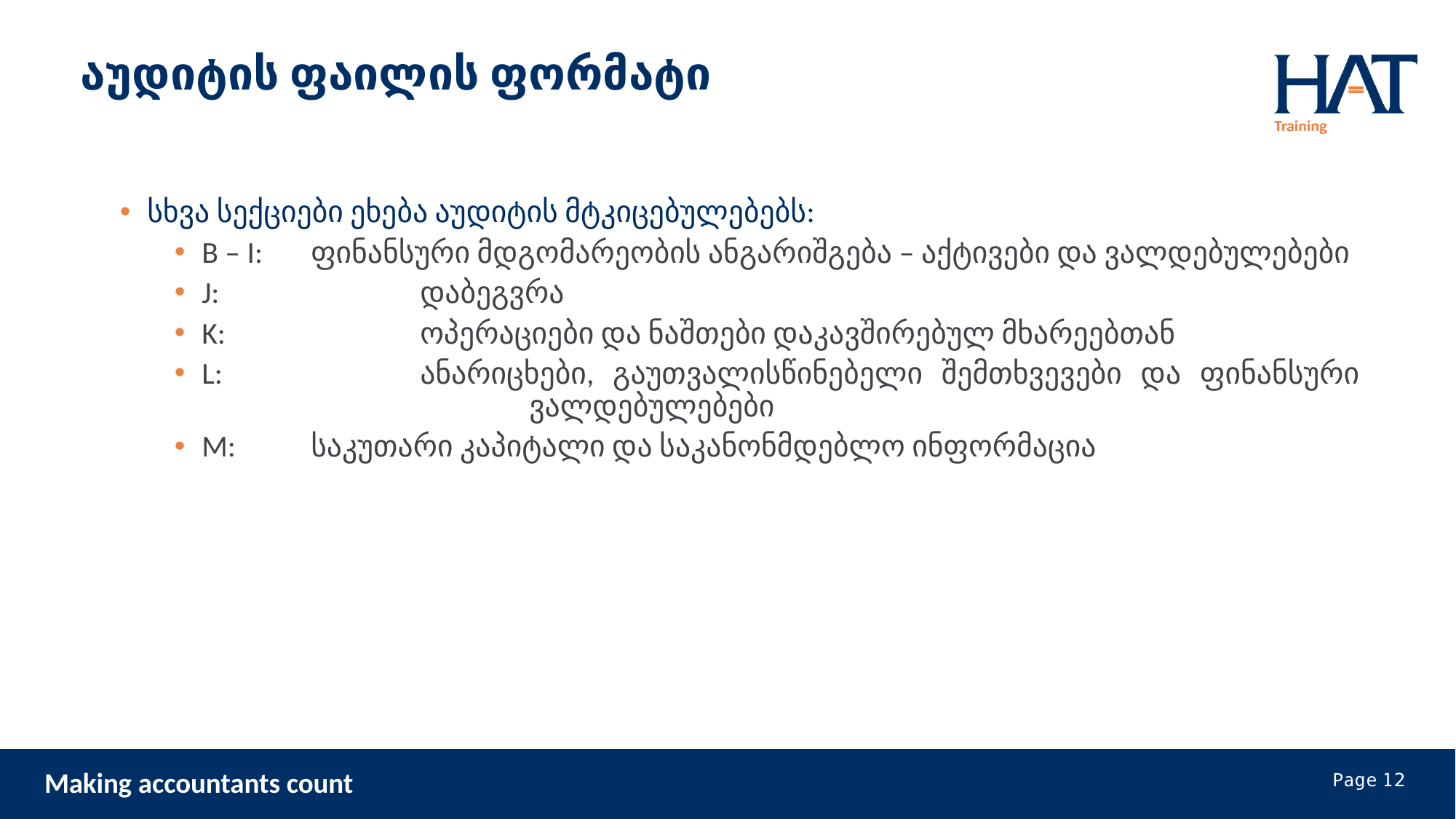

# აუდიტის ფაილის ფორმატი
სხვა სექციები ეხება აუდიტის მტკიცებულებებს:
B – I: 	ფინანსური მდგომარეობის ანგარიშგება – აქტივები და ვალდებულებები
J: 		დაბეგვრა
K:	 	ოპერაციები და ნაშთები დაკავშირებულ მხარეებთან
L:		ანარიცხები, გაუთვალისწინებელი შემთხვევები და ფინანსური 			ვალდებულებები
M:	საკუთარი კაპიტალი და საკანონმდებლო ინფორმაცია
12